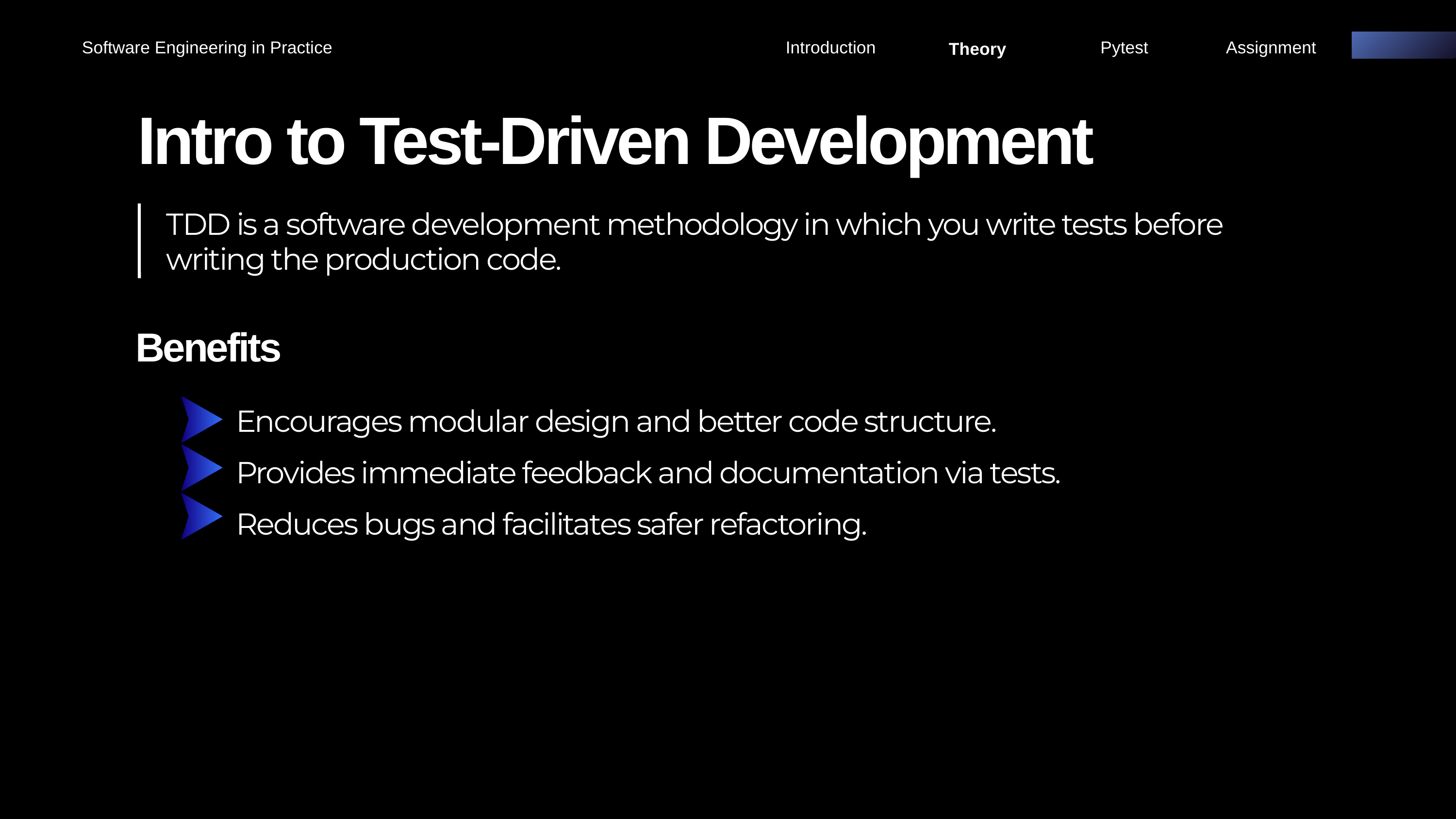

Software Engineering in Practice
Introduction
Pytest
Assignment
Theory
Intro to Test-Driven Development

TDD is a software development methodology in which you write tests before writing the production code.
Benefits
Encourages modular design and better code structure.
Provides immediate feedback and documentation via tests.
Reduces bugs and facilitates safer refactoring.